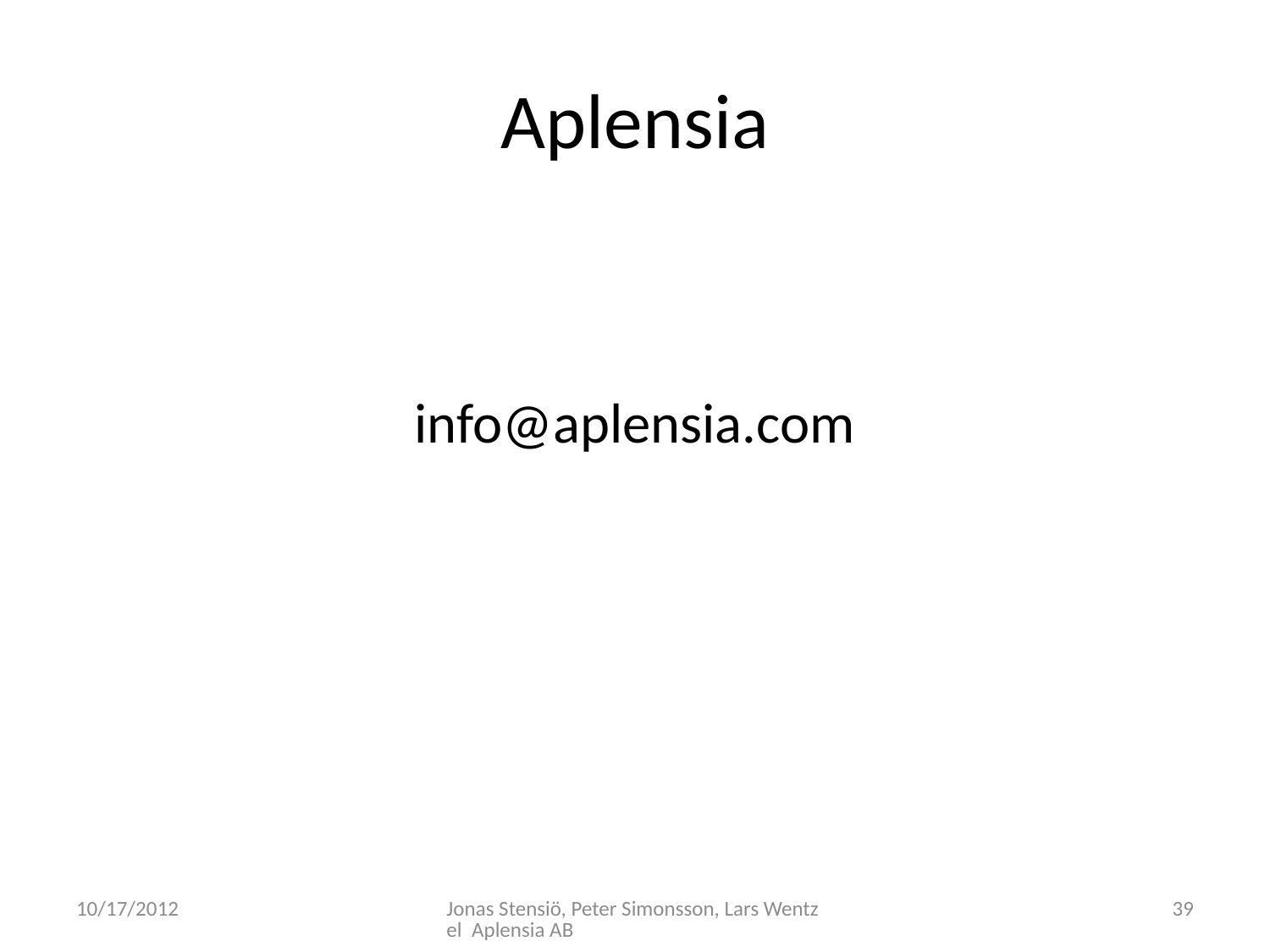

# Aplensia

info@aplensia.com
10/17/2012
Jonas Stensiö, Peter Simonsson, Lars Wentzel  Aplensia AB
39